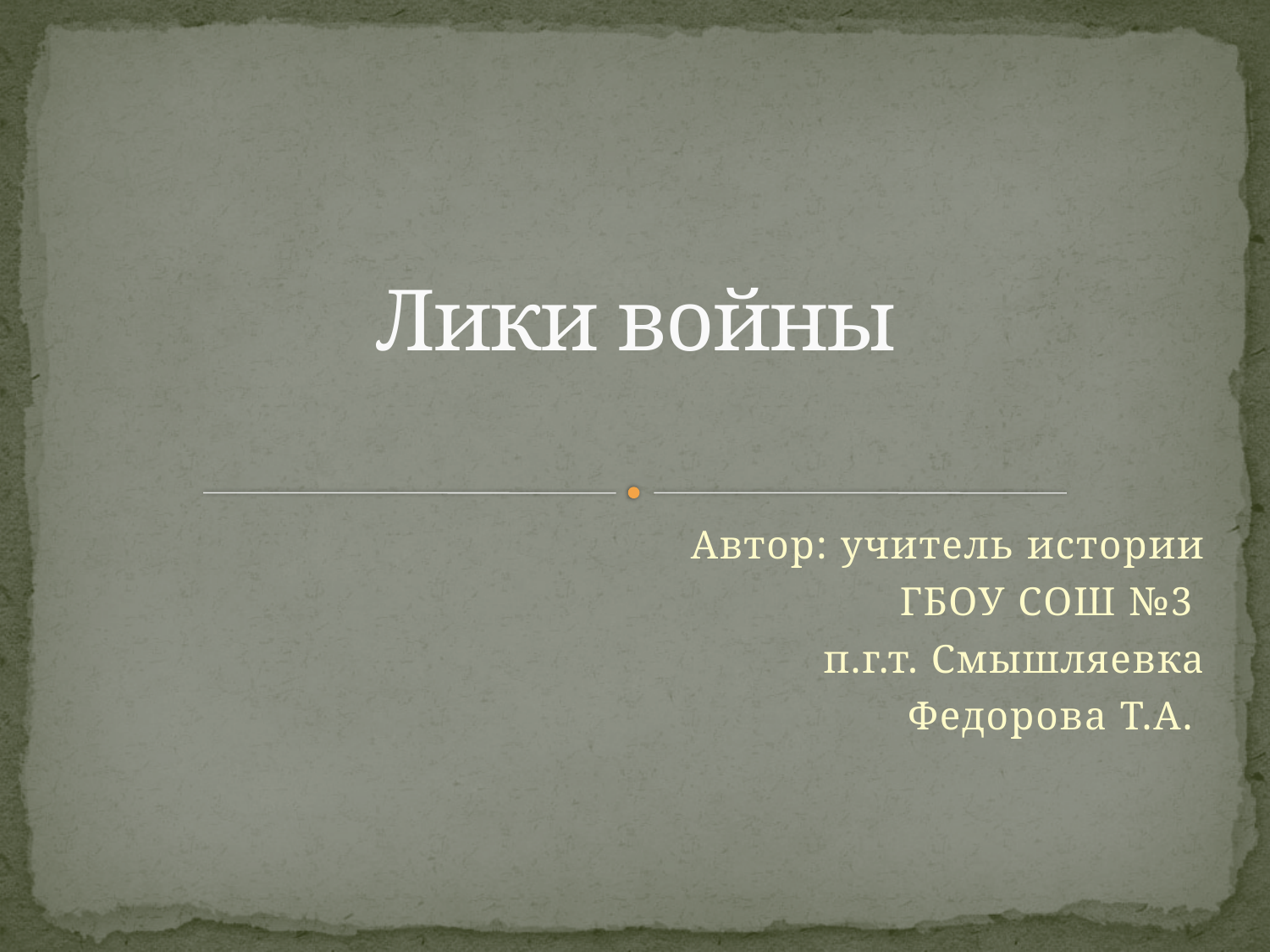

# Лики войны
Автор: учитель истории
ГБОУ СОШ №3
п.г.т. Смышляевка
Федорова Т.А.